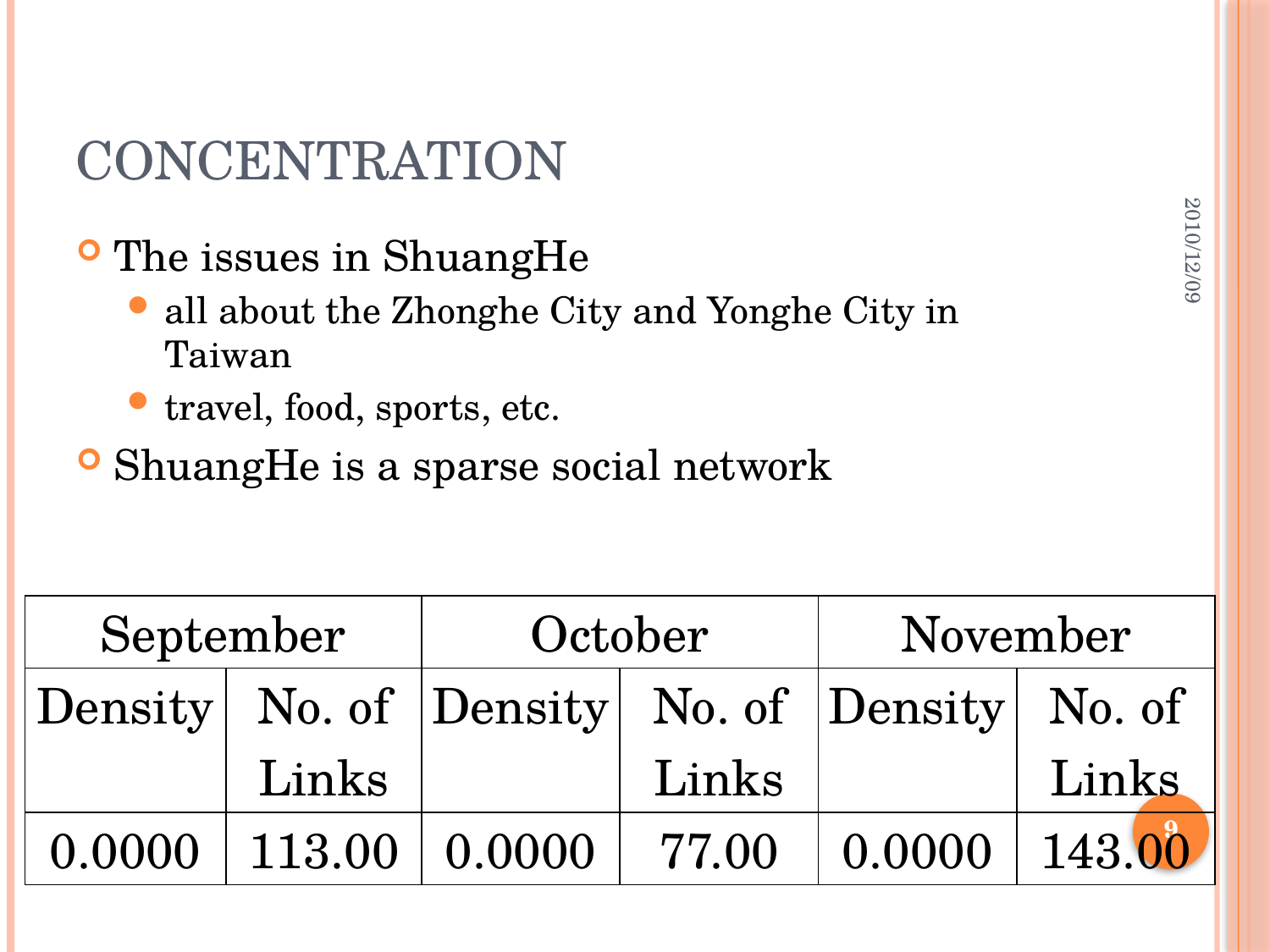

# Concentration
2010/12/09
The issues in ShuangHe
all about the Zhonghe City and Yonghe City in Taiwan
travel, food, sports, etc.
ShuangHe is a sparse social network

| September |  | October |  | November |  |
| --- | --- | --- | --- | --- | --- |
| Density | No. of Links | Density | No. of Links | Density | No. of Links |
| 0.0000 | 113.00 | 0.0000 | 77.00 | 0.0000 | 143.00 |
9